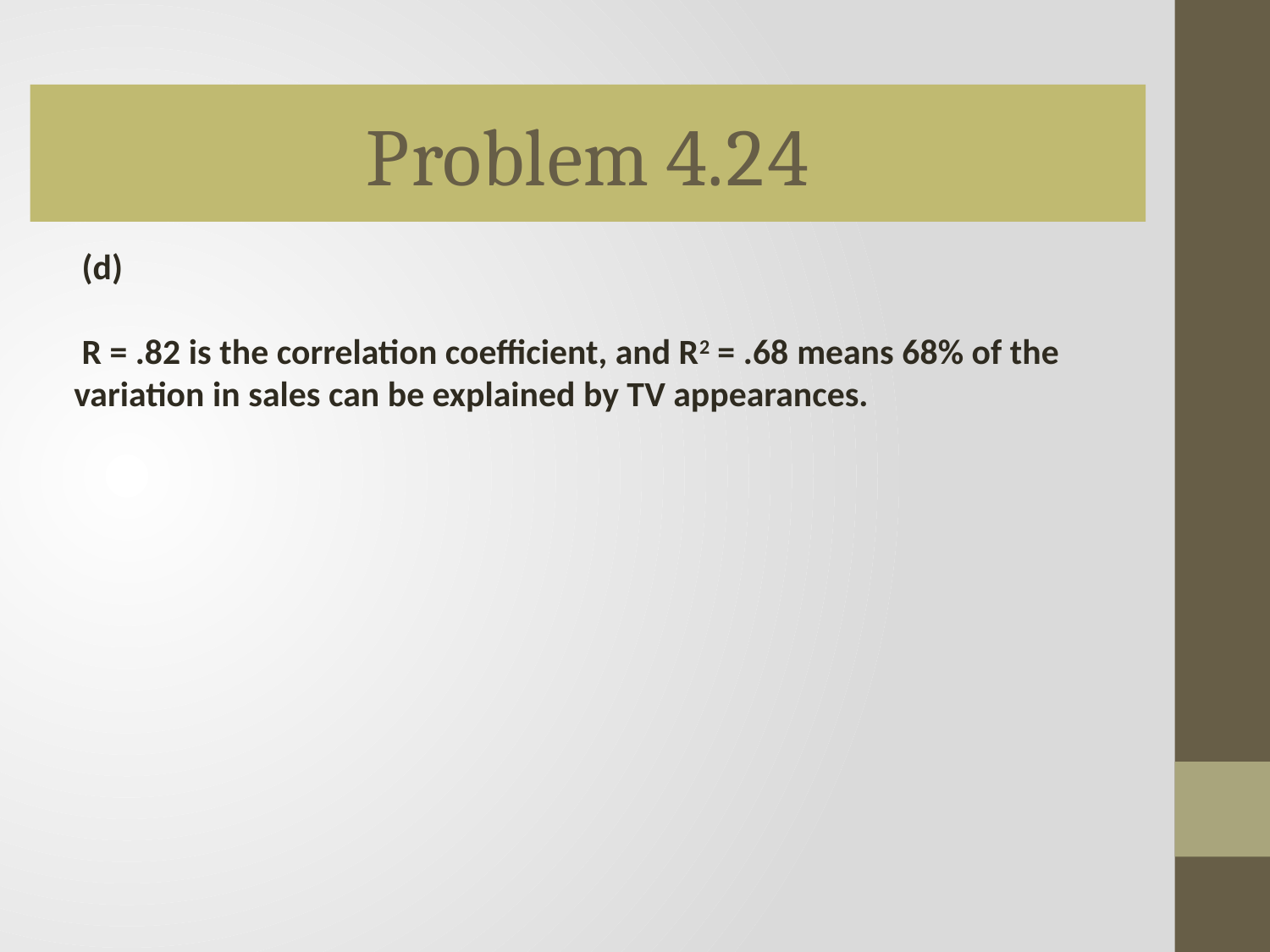

# Problem 4.24
 (d)

 R = .82 is the correlation coefficient, and R2 = .68 means 68% of the variation in sales can be explained by TV appearances.